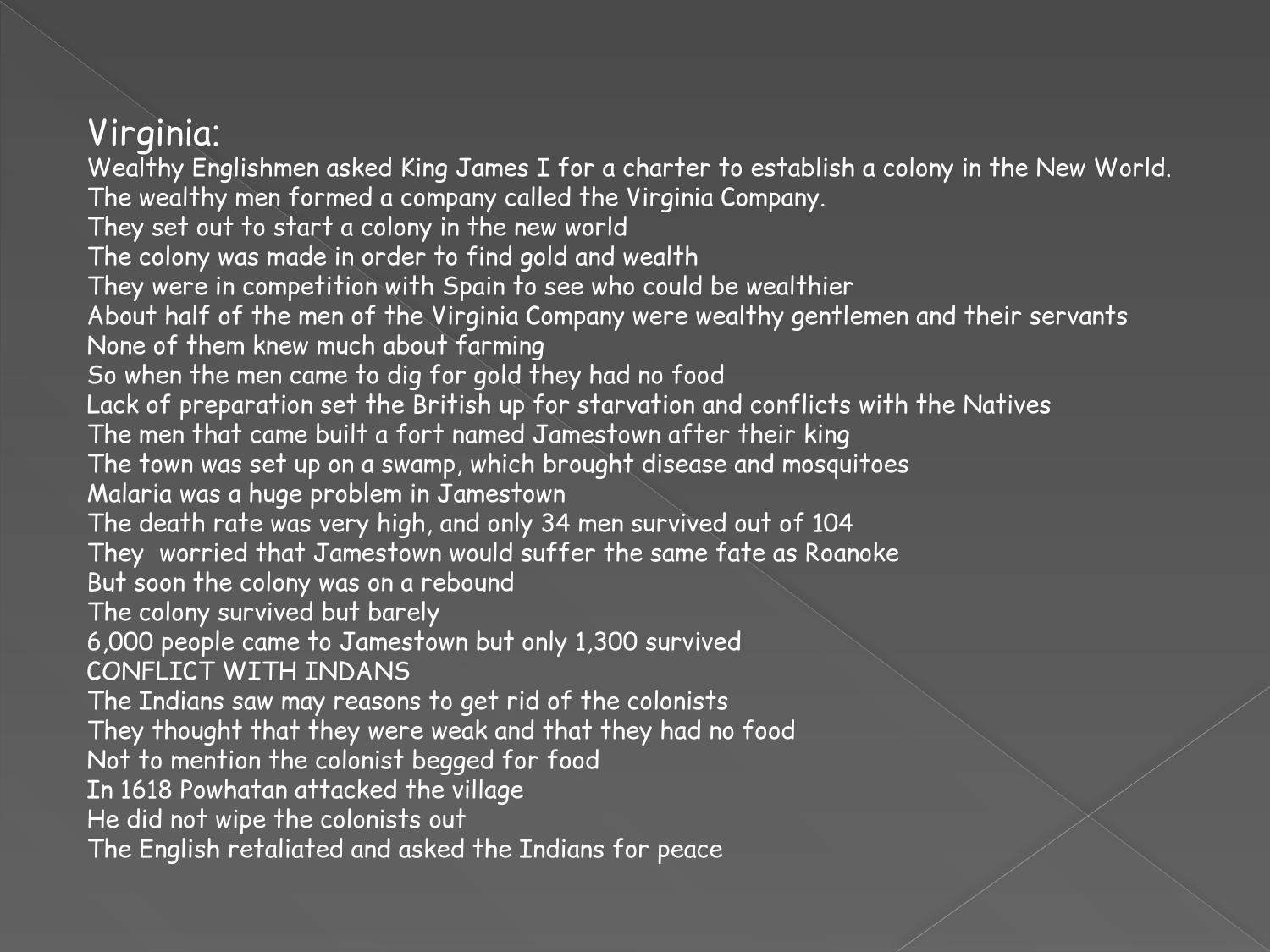

Virginia:
Wealthy Englishmen asked King James I for a charter to establish a colony in the New World.
The wealthy men formed a company called the Virginia Company.
They set out to start a colony in the new world
The colony was made in order to find gold and wealth
They were in competition with Spain to see who could be wealthier
About half of the men of the Virginia Company were wealthy gentlemen and their servants
None of them knew much about farming
So when the men came to dig for gold they had no food
Lack of preparation set the British up for starvation and conflicts with the Natives
The men that came built a fort named Jamestown after their king
The town was set up on a swamp, which brought disease and mosquitoes
Malaria was a huge problem in Jamestown
The death rate was very high, and only 34 men survived out of 104
They  worried that Jamestown would suffer the same fate as Roanoke
But soon the colony was on a rebound
The colony survived but barely
6,000 people came to Jamestown but only 1,300 survived
CONFLICT WITH INDANS
The Indians saw may reasons to get rid of the colonists
They thought that they were weak and that they had no food
Not to mention the colonist begged for food
In 1618 Powhatan attacked the village
He did not wipe the colonists out
The English retaliated and asked the Indians for peace